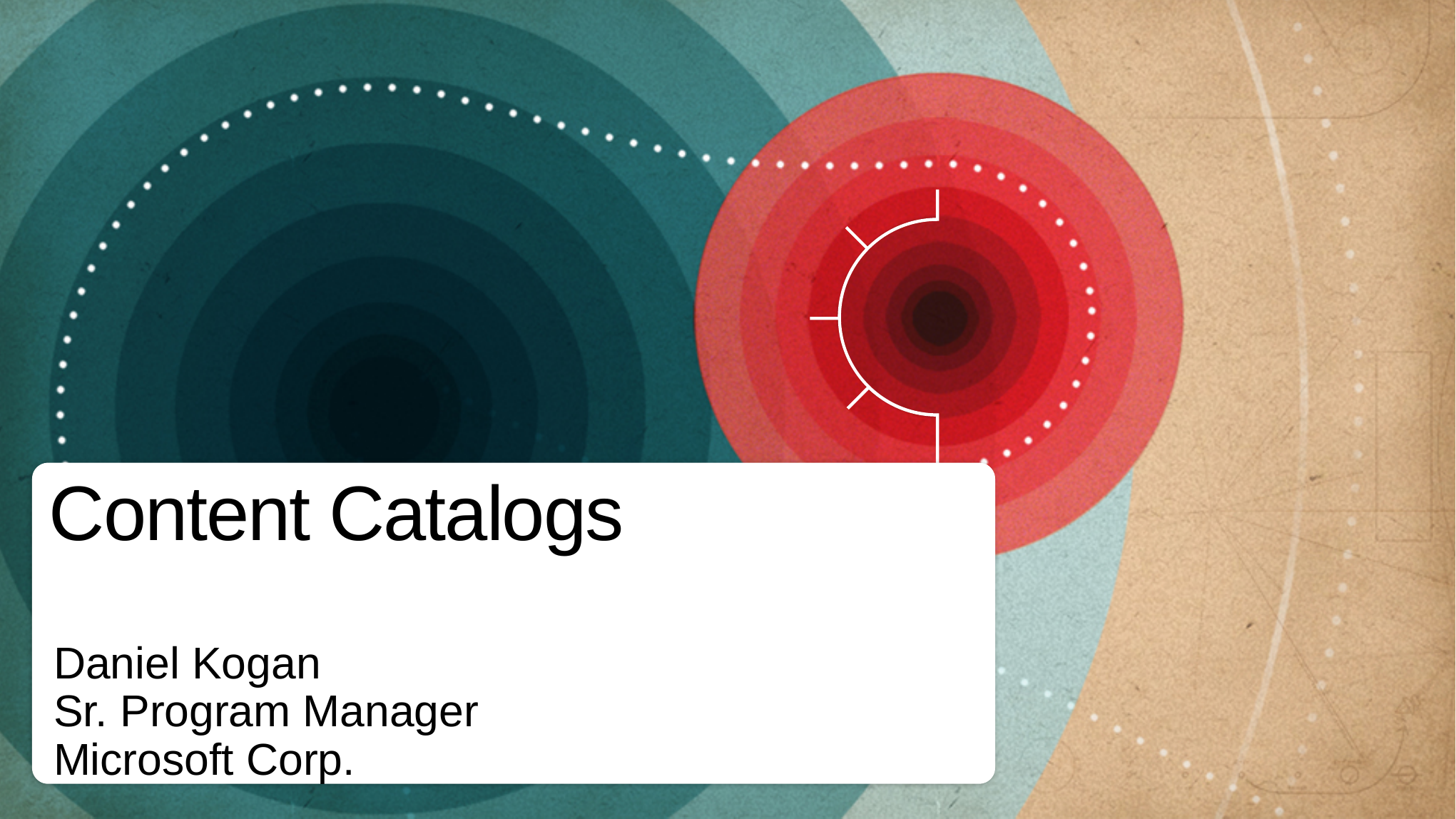

# Content Catalogs
Daniel Kogan
Sr. Program Manager
Microsoft Corp.